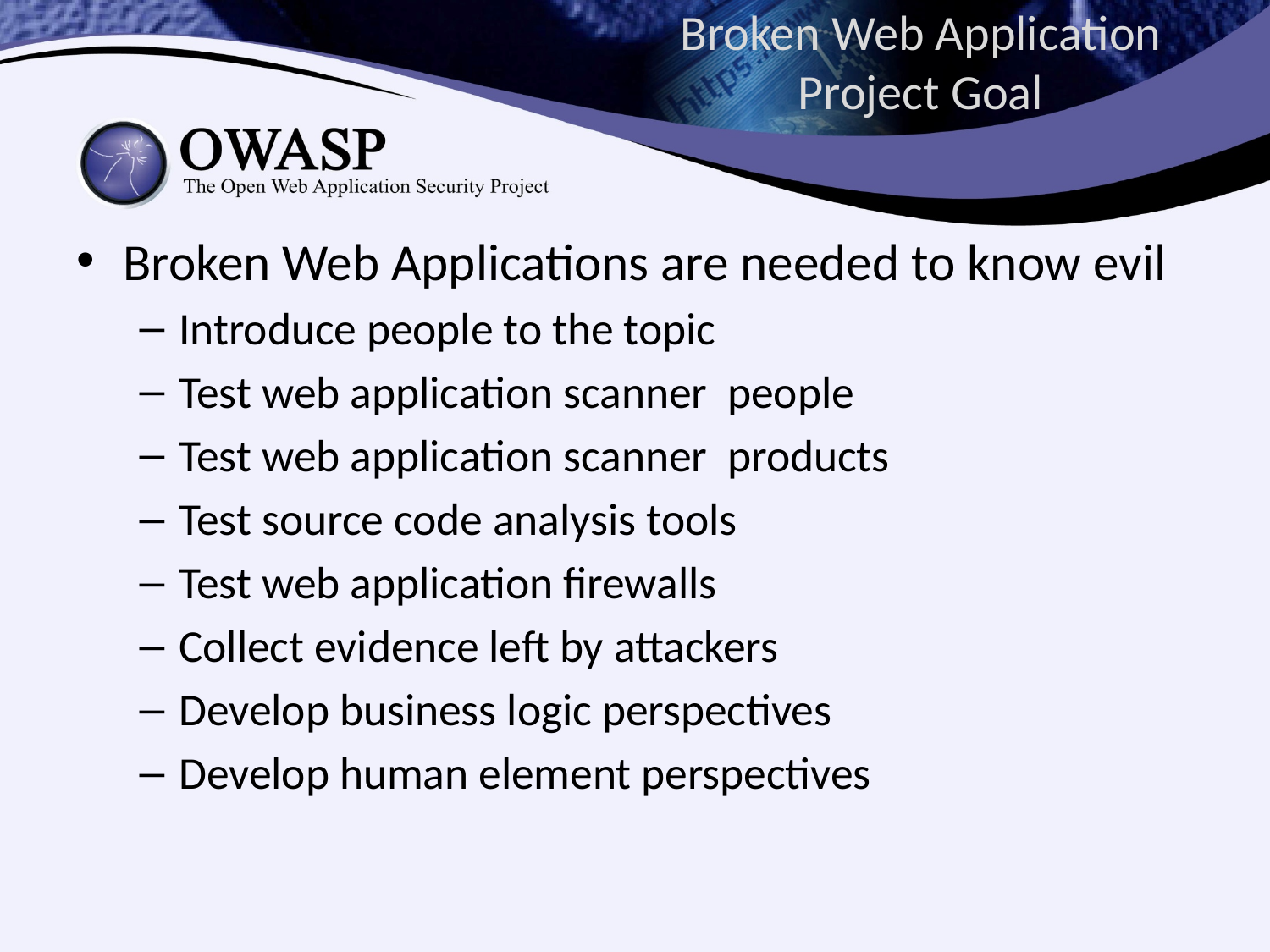

# Broken Web Application Project Goal
Broken Web Applications are needed to know evil
Introduce people to the topic
Test web application scanner  people
Test web application scanner  products
Test source code analysis tools
Test web application firewalls
Collect evidence left by attackers
Develop business logic perspectives
Develop human element perspectives